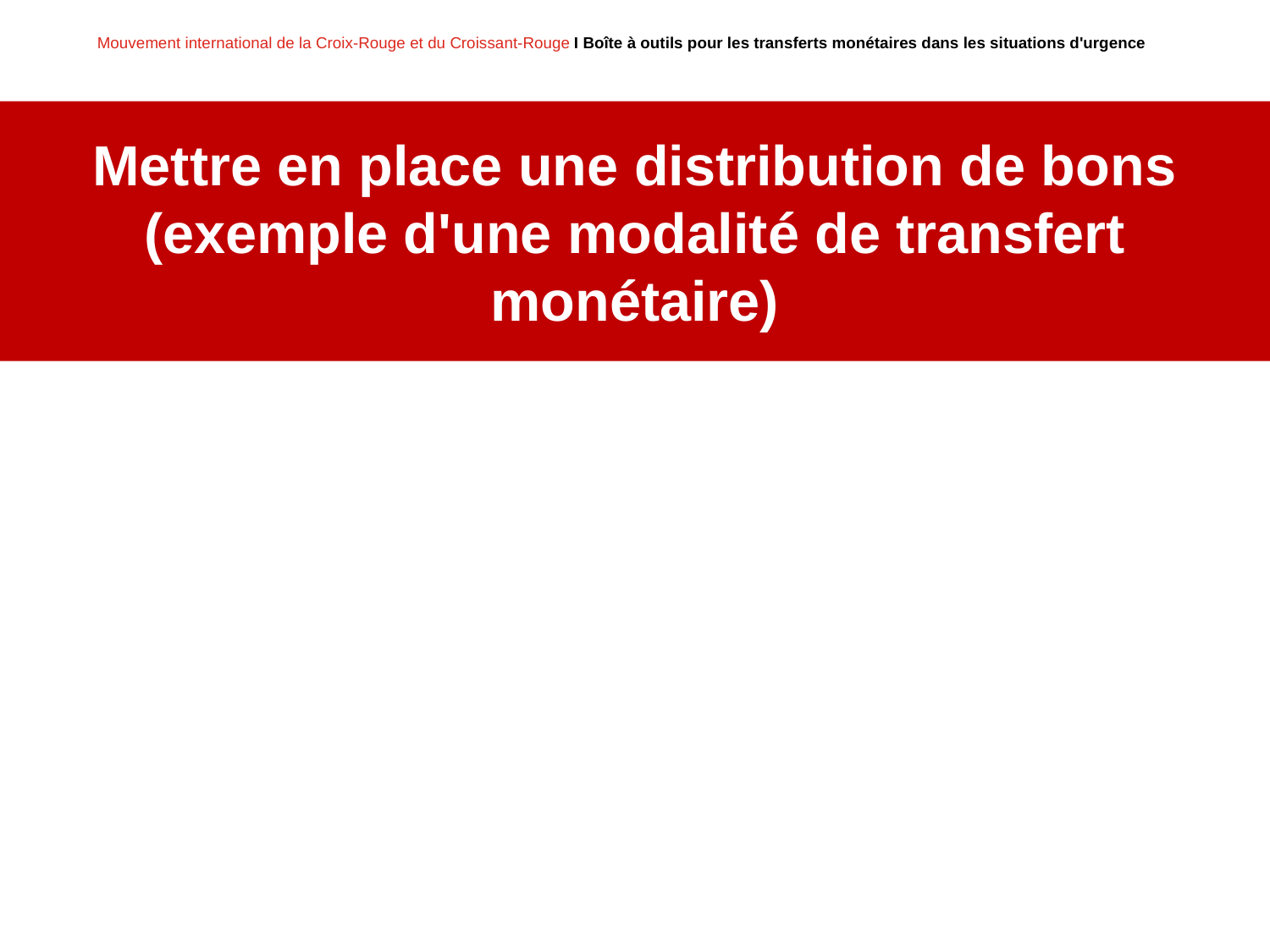

Mettre en place une distribution de bons
(exemple d'une modalité de transfert monétaire)